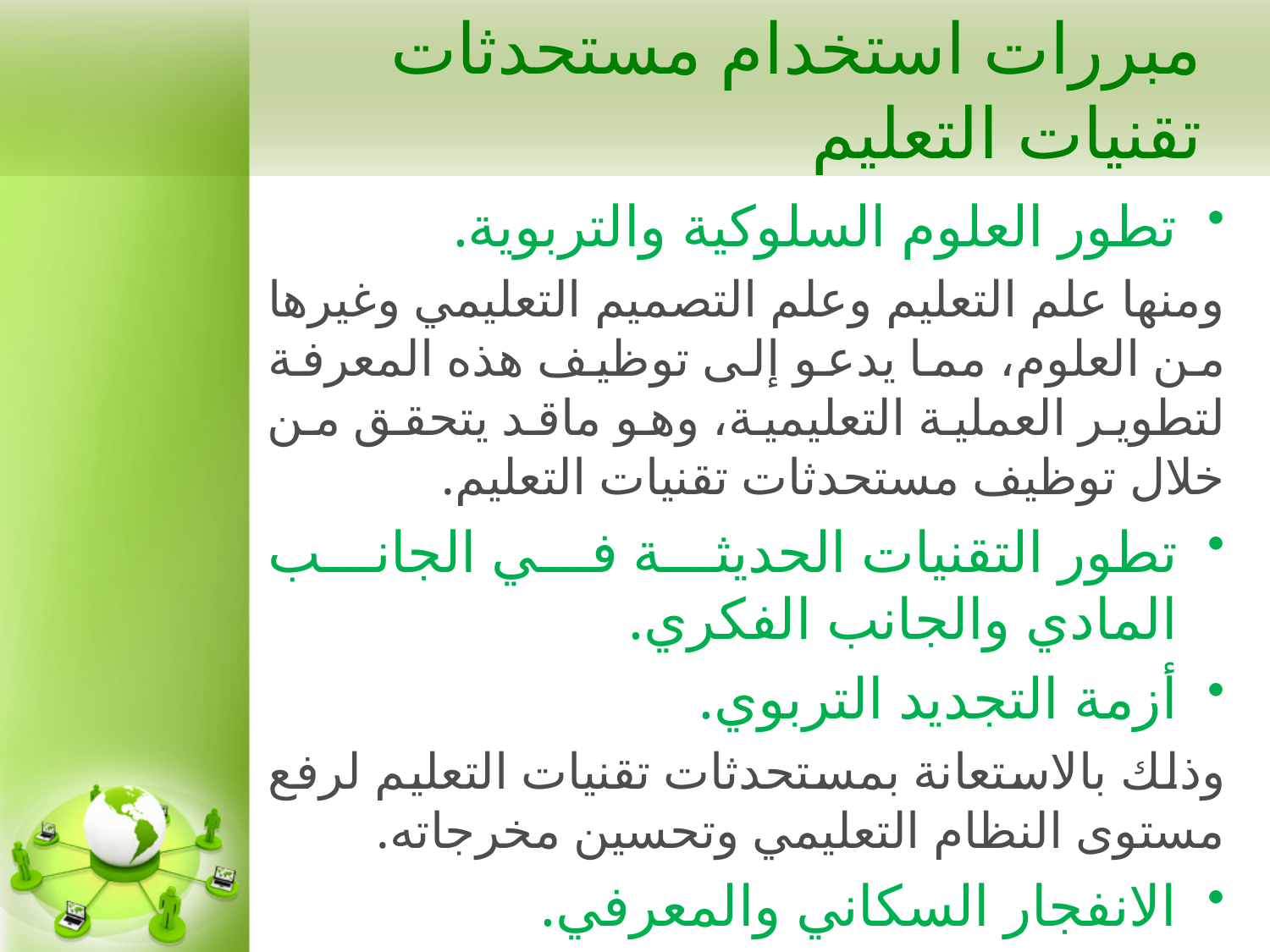

# مبررات استخدام مستحدثات تقنيات التعليم
تطور العلوم السلوكية والتربوية.
ومنها علم التعليم وعلم التصميم التعليمي وغيرها من العلوم، مما يدعو إلى توظيف هذه المعرفة لتطوير العملية التعليمية، وهو ماقد يتحقق من خلال توظيف مستحدثات تقنيات التعليم.
تطور التقنيات الحديثة في الجانب المادي والجانب الفكري.
أزمة التجديد التربوي.
وذلك بالاستعانة بمستحدثات تقنيات التعليم لرفع مستوى النظام التعليمي وتحسين مخرجاته.
الانفجار السكاني والمعرفي.